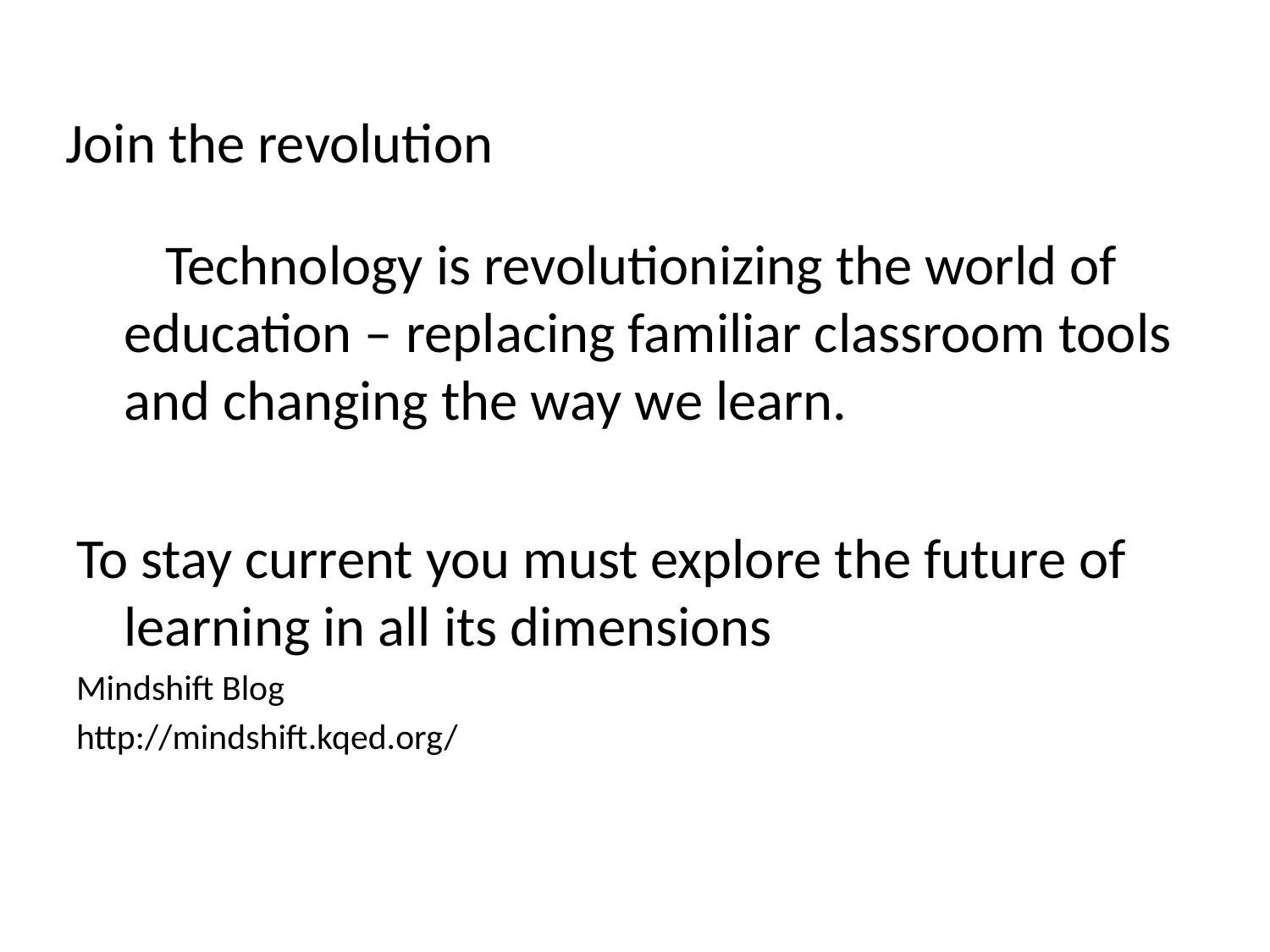

# Join the revolution
       Technology is revolutionizing the world of education – replacing familiar classroom tools and changing the way we learn.

To stay current you must explore the future of learning in all its dimensions
Mindshift Blog
http://mindshift.kqed.org/